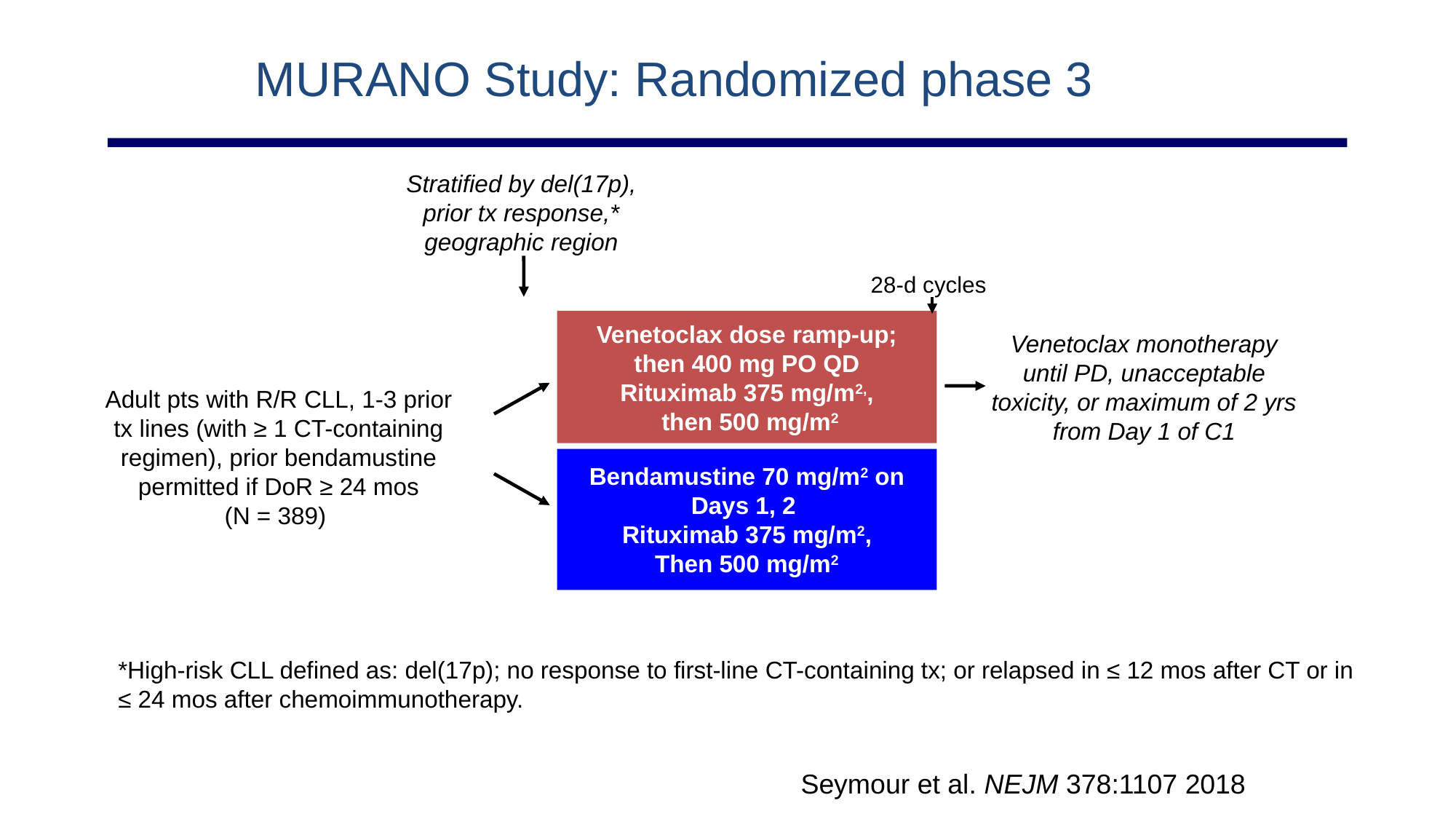

# MURANO Study: Randomized phase 3

Stratified by del(17p), prior tx response,* geographic region
28-d cycles

Venetoclax dose ramp-up;
 then 400 mg PO QD
Rituximab 375 mg/m2,,
 then 500 mg/m2
Venetoclax monotherapy until PD, unacceptable toxicity, or maximum of 2 yrs from Day 1 of C1
Adult pts with R/R CLL, 1-3 prior tx lines (with ≥ 1 CT-containing regimen), prior bendamustine permitted if DoR ≥ 24 mos
(N = 389)

Bendamustine 70 mg/m2 on Days 1, 2
Rituximab 375 mg/m2,
Then 500 mg/m2

*High-risk CLL defined as: del(17p); no response to first-line CT-containing tx; or relapsed in ≤ 12 mos after CT or in
≤ 24 mos after chemoimmunotherapy.
Seymour et al. NEJM 378:1107 2018